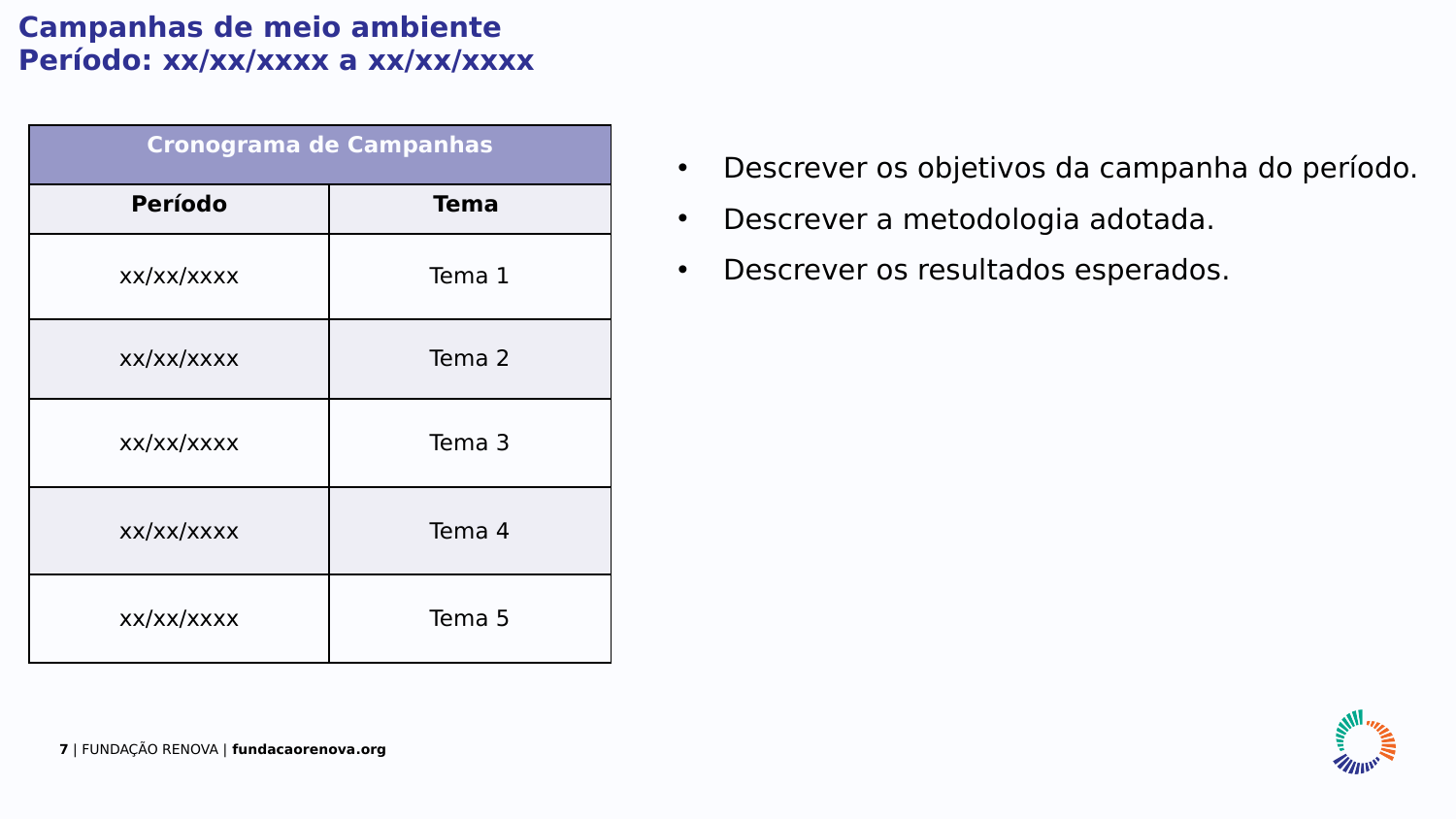

Campanhas de meio ambiente
Período: xx/xx/xxxx a xx/xx/xxxx
| Cronograma de Campanhas |  |
| --- | --- |
| Período | Tema |
| xx/xx/xxxx | Tema 1 |
| xx/xx/xxxx | Tema 2 |
| xx/xx/xxxx | Tema 3 |
| xx/xx/xxxx | Tema 4 |
| xx/xx/xxxx | Tema 5 |
Descrever os objetivos da campanha do período.
Descrever a metodologia adotada.
Descrever os resultados esperados.